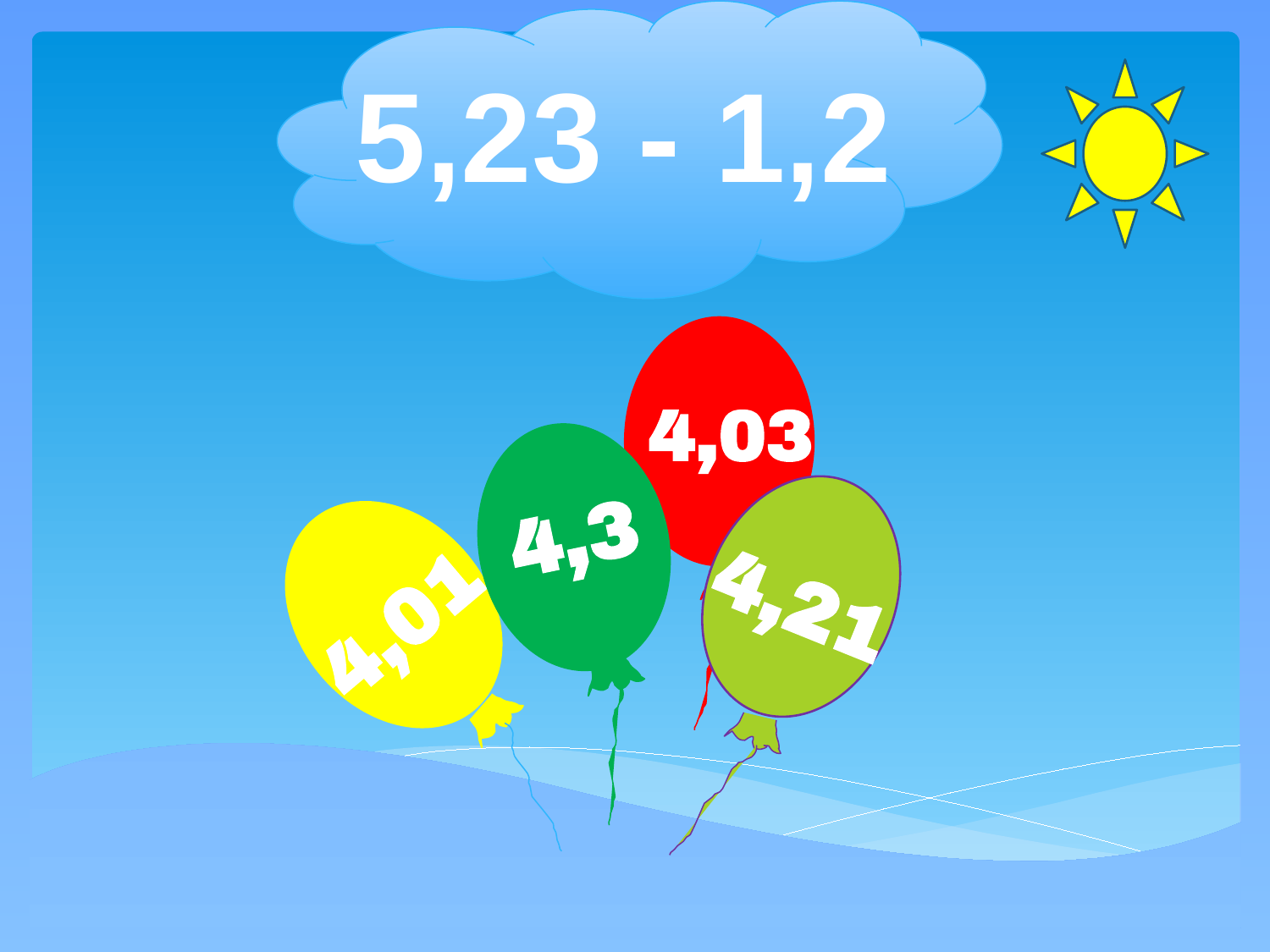

5,23 - 1,2

#

4,03

4,3

4,21

4,01